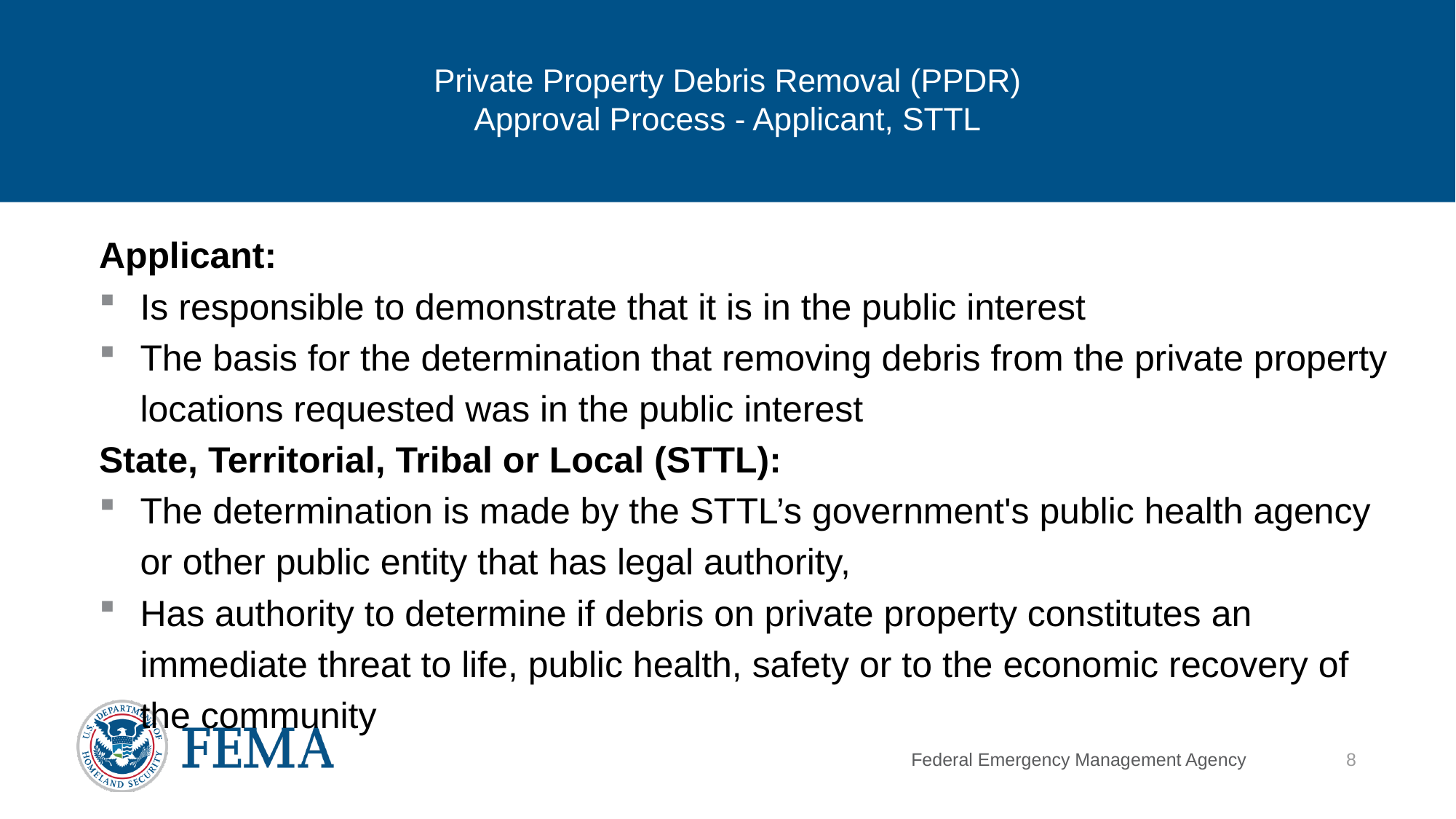

# Private Property Debris Removal (PPDR) Approval Process - Applicant, STTL

Applicant:
Is responsible to demonstrate that it is in the public interest
The basis for the determination that removing debris from the private property locations requested was in the public interest
State, Territorial, Tribal or Local (STTL):
The determination is made by the STTL’s government's public health agency or other public entity that has legal authority,
Has authority to determine if debris on private property constitutes an immediate threat to life, public health, safety or to the economic recovery of the community

8